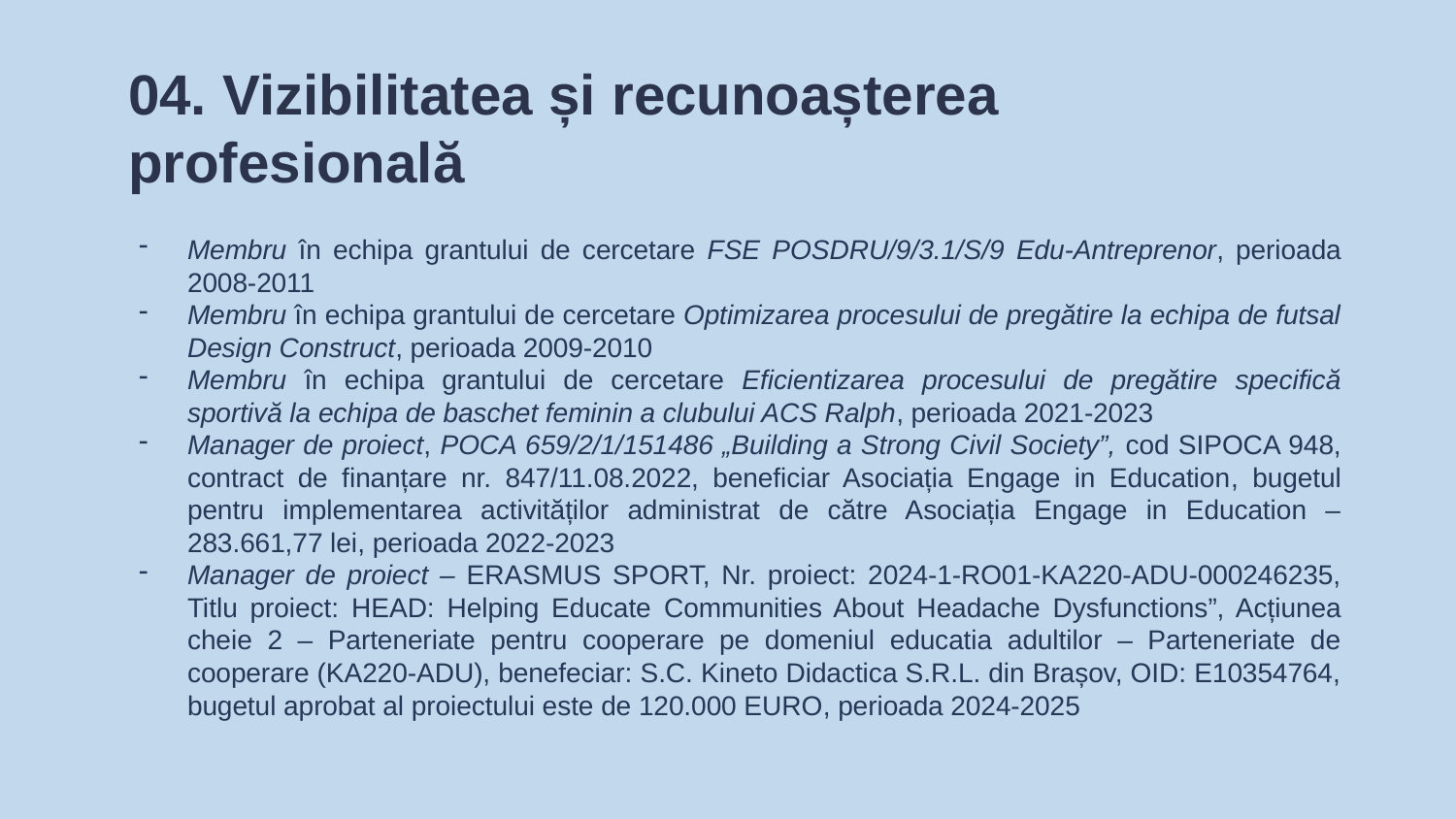

# 04. Vizibilitatea și recunoașterea profesională
Membru în echipa grantului de cercetare FSE POSDRU/9/3.1/S/9 Edu-Antreprenor, perioada 2008-2011
Membru în echipa grantului de cercetare Optimizarea procesului de pregătire la echipa de futsal Design Construct, perioada 2009-2010
Membru în echipa grantului de cercetare Eficientizarea procesului de pregătire specifică sportivă la echipa de baschet feminin a clubului ACS Ralph, perioada 2021-2023
Manager de proiect, POCA 659/2/1/151486 „Building a Strong Civil Society”, cod SIPOCA 948, contract de finanțare nr. 847/11.08.2022, beneficiar Asociația Engage in Education, bugetul pentru implementarea activităților administrat de către Asociația Engage in Education – 283.661,77 lei, perioada 2022-2023
Manager de proiect – ERASMUS SPORT, Nr. proiect: 2024-1-RO01-KA220-ADU-000246235, Titlu proiect: HEAD: Helping Educate Communities About Headache Dysfunctions”, Acțiunea cheie 2 – Parteneriate pentru cooperare pe domeniul educatia adultilor – Parteneriate de cooperare (KA220-ADU), benefeciar: S.C. Kineto Didactica S.R.L. din Brașov, OID: E10354764, bugetul aprobat al proiectului este de 120.000 EURO, perioada 2024-2025